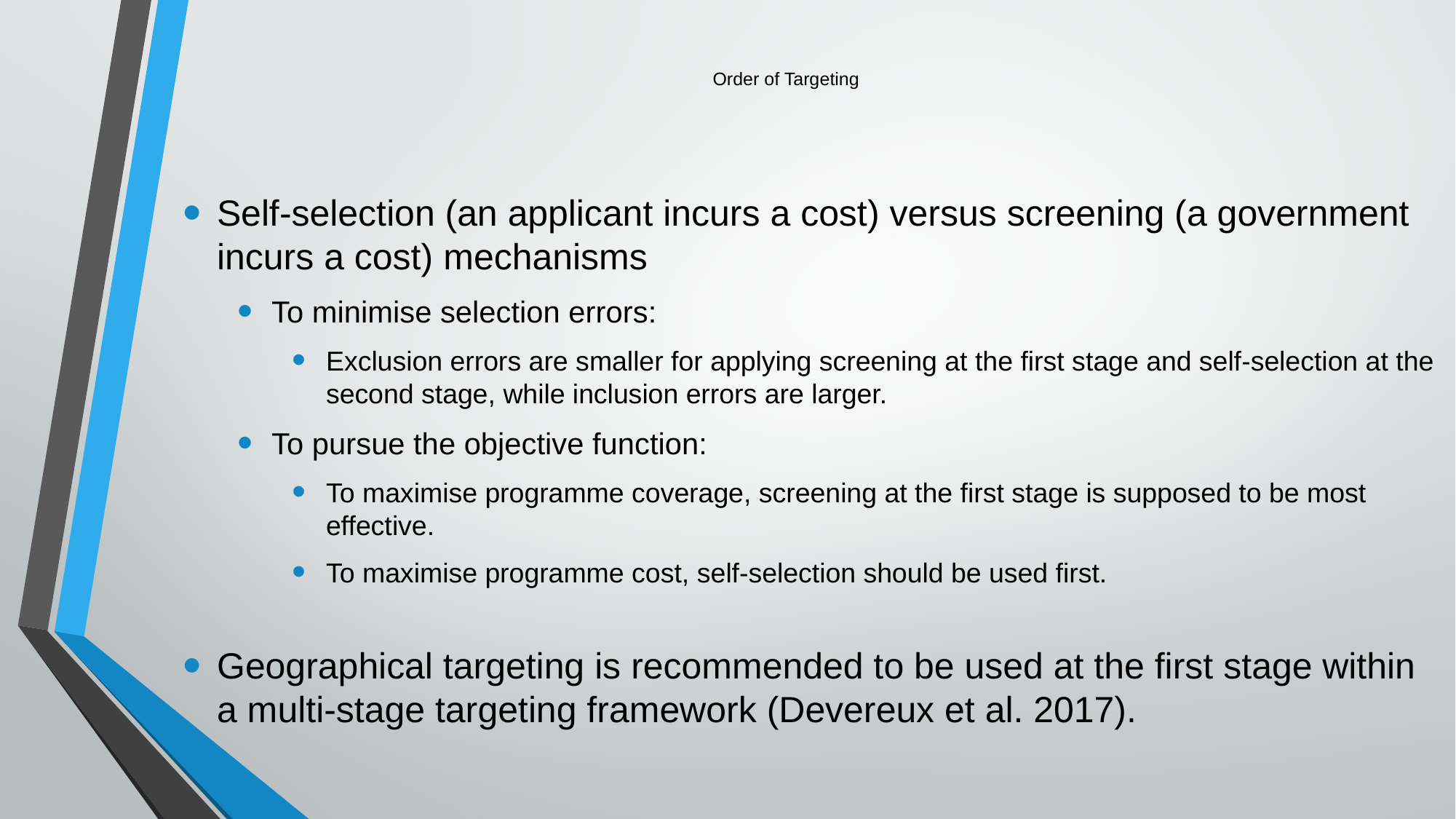

Self-selection (an applicant incurs a cost) versus screening (a government incurs a cost) mechanisms
To minimise selection errors:
Exclusion errors are smaller for applying screening at the first stage and self-selection at the second stage, while inclusion errors are larger.
To pursue the objective function:
To maximise programme coverage, screening at the first stage is supposed to be most effective.
To maximise programme cost, self-selection should be used first.

Geographical targeting is recommended to be used at the first stage within a multi-stage targeting framework (Devereux et al. 2017).

# Order of Targeting